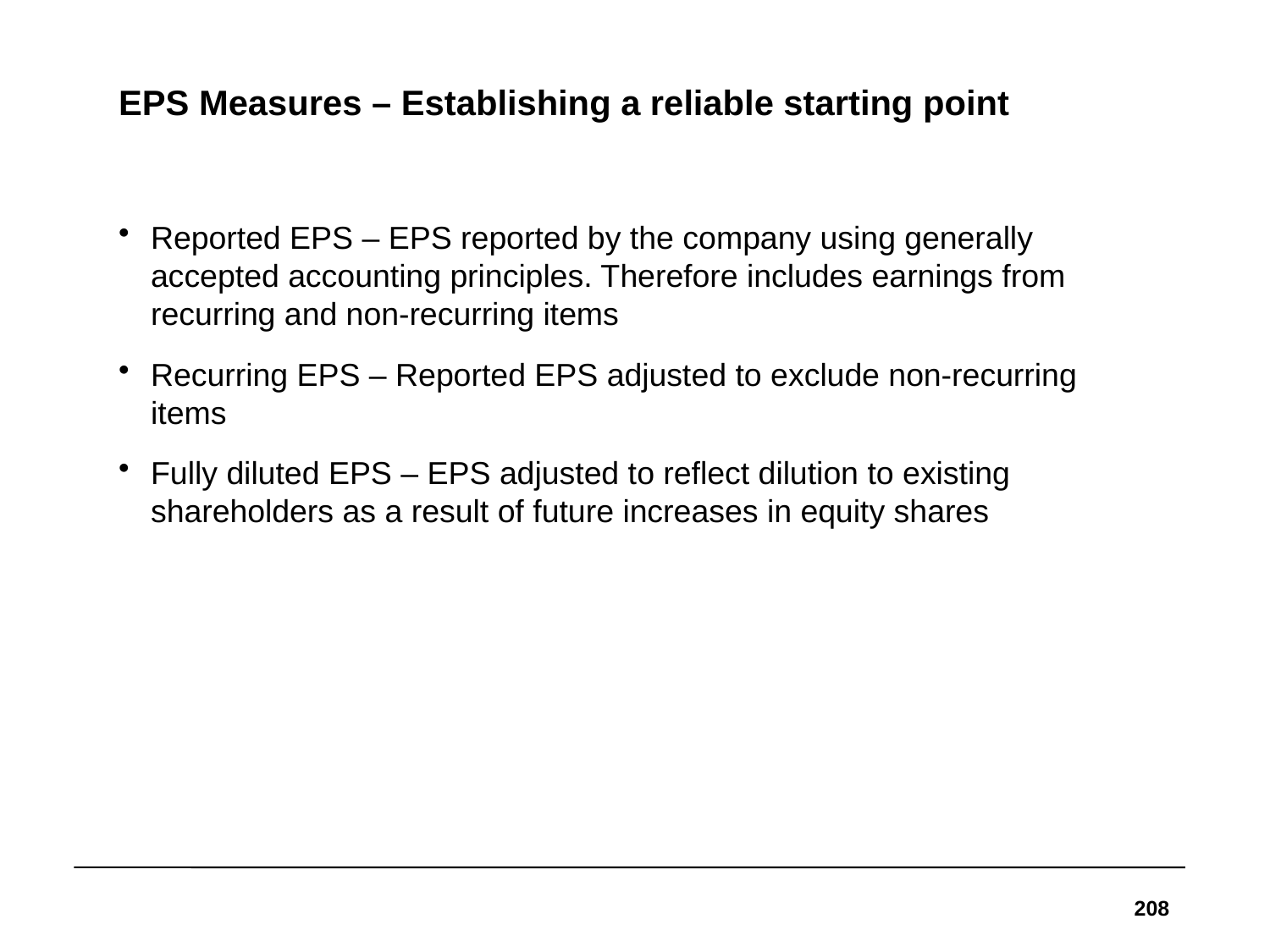

# EPS Measures – Establishing a reliable starting point
Reported EPS – EPS reported by the company using generally accepted accounting principles. Therefore includes earnings from recurring and non-recurring items
Recurring EPS – Reported EPS adjusted to exclude non-recurring items
Fully diluted EPS – EPS adjusted to reflect dilution to existing shareholders as a result of future increases in equity shares